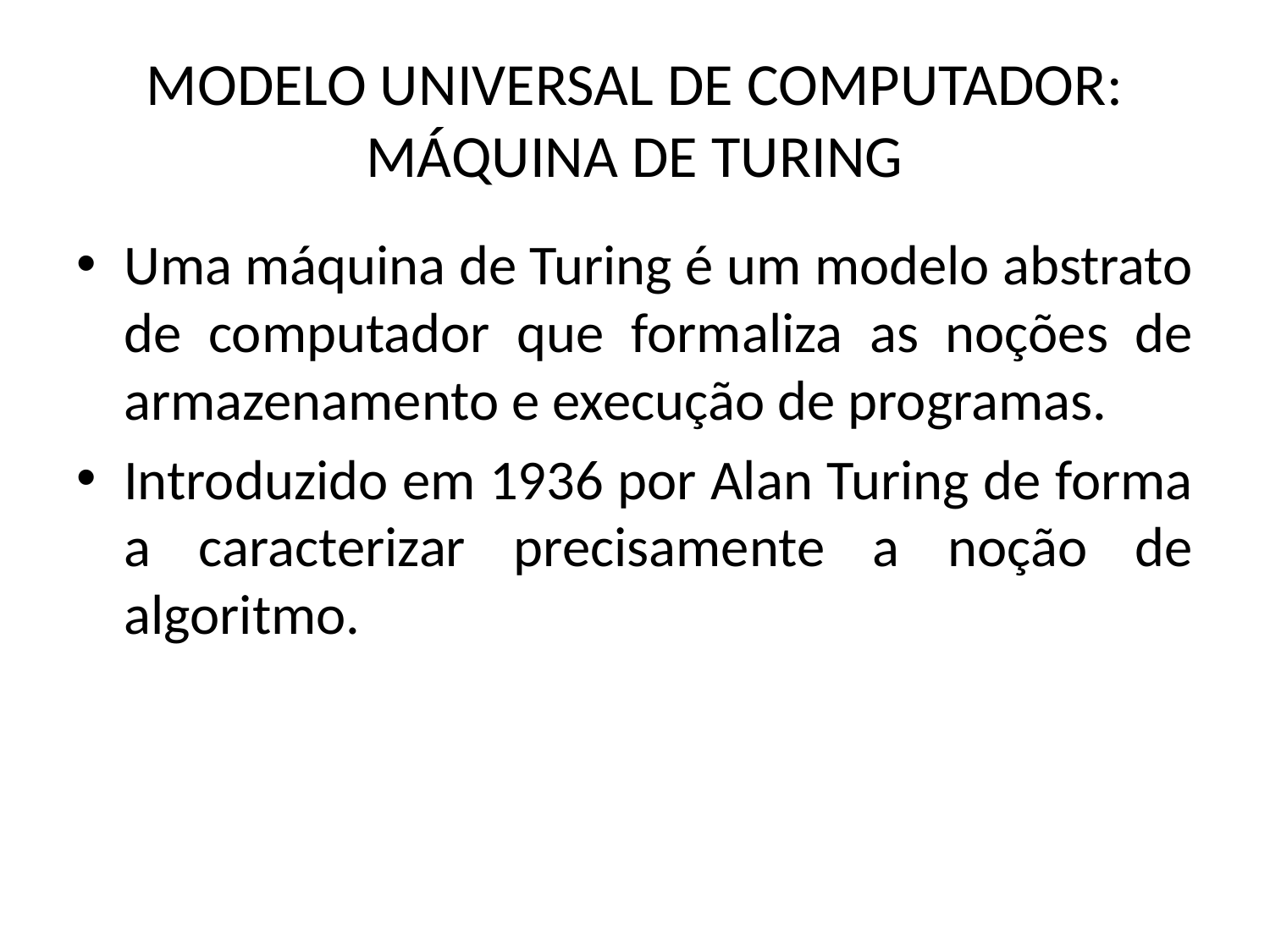

# MODELO UNIVERSAL DE COMPUTADOR: MÁQUINA DE TURING
Uma máquina de Turing é um modelo abstrato de computador que formaliza as noções de armazenamento e execução de programas.
Introduzido em 1936 por Alan Turing de forma a caracterizar precisamente a noção de algoritmo.